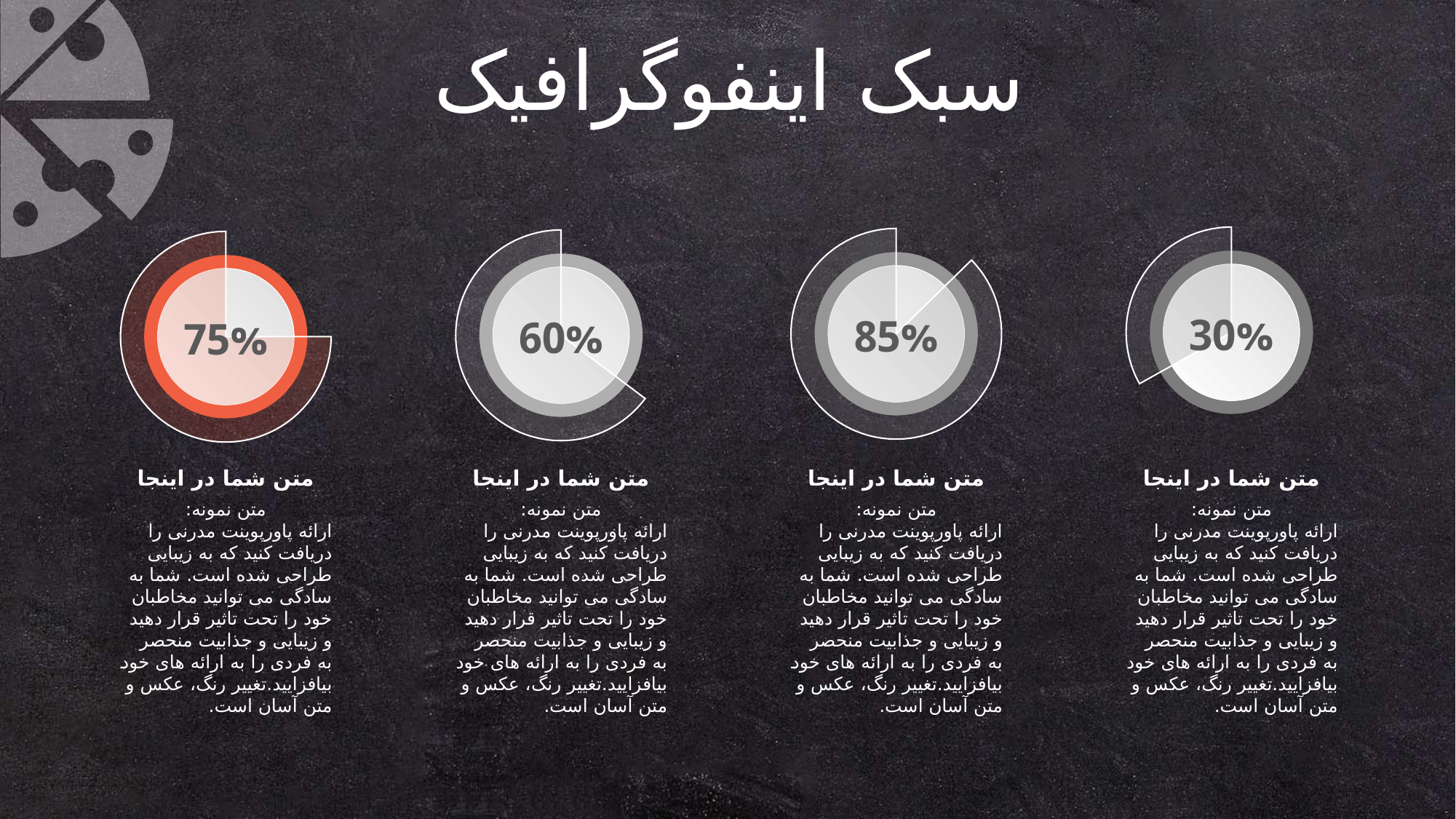

سبک اینفوگرافیک

30%

85%

60%

75%
متن شما در اینجا
متن نمونه:
ارائه پاورپوینت مدرنی را دریافت کنید که به زیبایی طراحی شده است. شما به سادگی می توانید مخاطبان خود را تحت تاثیر قرار دهید و زیبایی و جذابیت منحصر به فردی را به ارائه های خود بیافزایید.تغییر رنگ، عکس و متن آسان است.
متن شما در اینجا
متن نمونه:
ارائه پاورپوینت مدرنی را دریافت کنید که به زیبایی طراحی شده است. شما به سادگی می توانید مخاطبان خود را تحت تاثیر قرار دهید و زیبایی و جذابیت منحصر به فردی را به ارائه های خود بیافزایید.تغییر رنگ، عکس و متن آسان است.
متن شما در اینجا
متن نمونه:
ارائه پاورپوینت مدرنی را دریافت کنید که به زیبایی طراحی شده است. شما به سادگی می توانید مخاطبان خود را تحت تاثیر قرار دهید و زیبایی و جذابیت منحصر به فردی را به ارائه های خود بیافزایید.تغییر رنگ، عکس و متن آسان است.
متن شما در اینجا
متن نمونه:
ارائه پاورپوینت مدرنی را دریافت کنید که به زیبایی طراحی شده است. شما به سادگی می توانید مخاطبان خود را تحت تاثیر قرار دهید و زیبایی و جذابیت منحصر به فردی را به ارائه های خود بیافزایید.تغییر رنگ، عکس و متن آسان است.